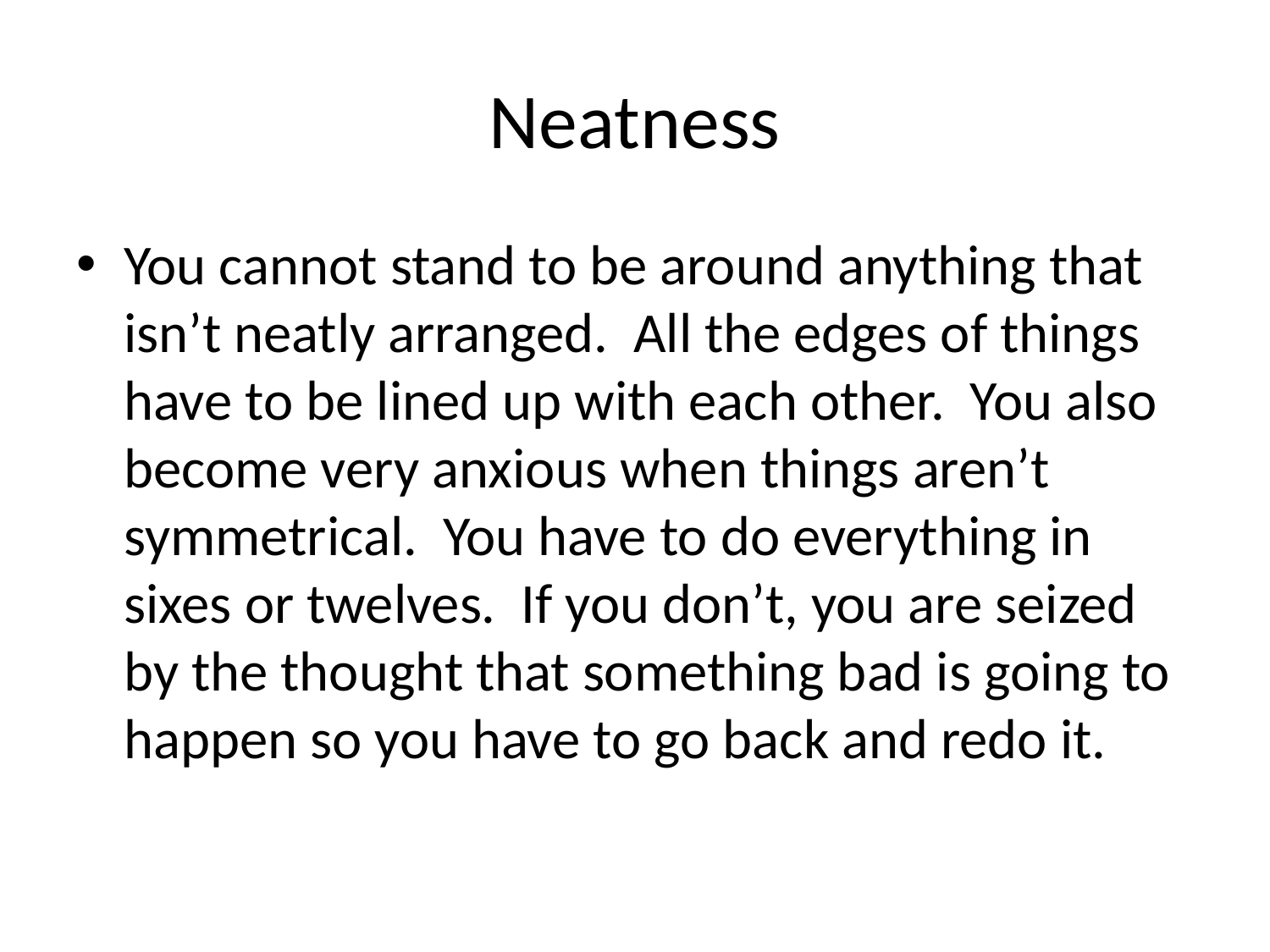

# Neatness
You cannot stand to be around anything that isn’t neatly arranged.  All the edges of things have to be lined up with each other.  You also become very anxious when things aren’t symmetrical.  You have to do everything in sixes or twelves.  If you don’t, you are seized by the thought that something bad is going to happen so you have to go back and redo it.